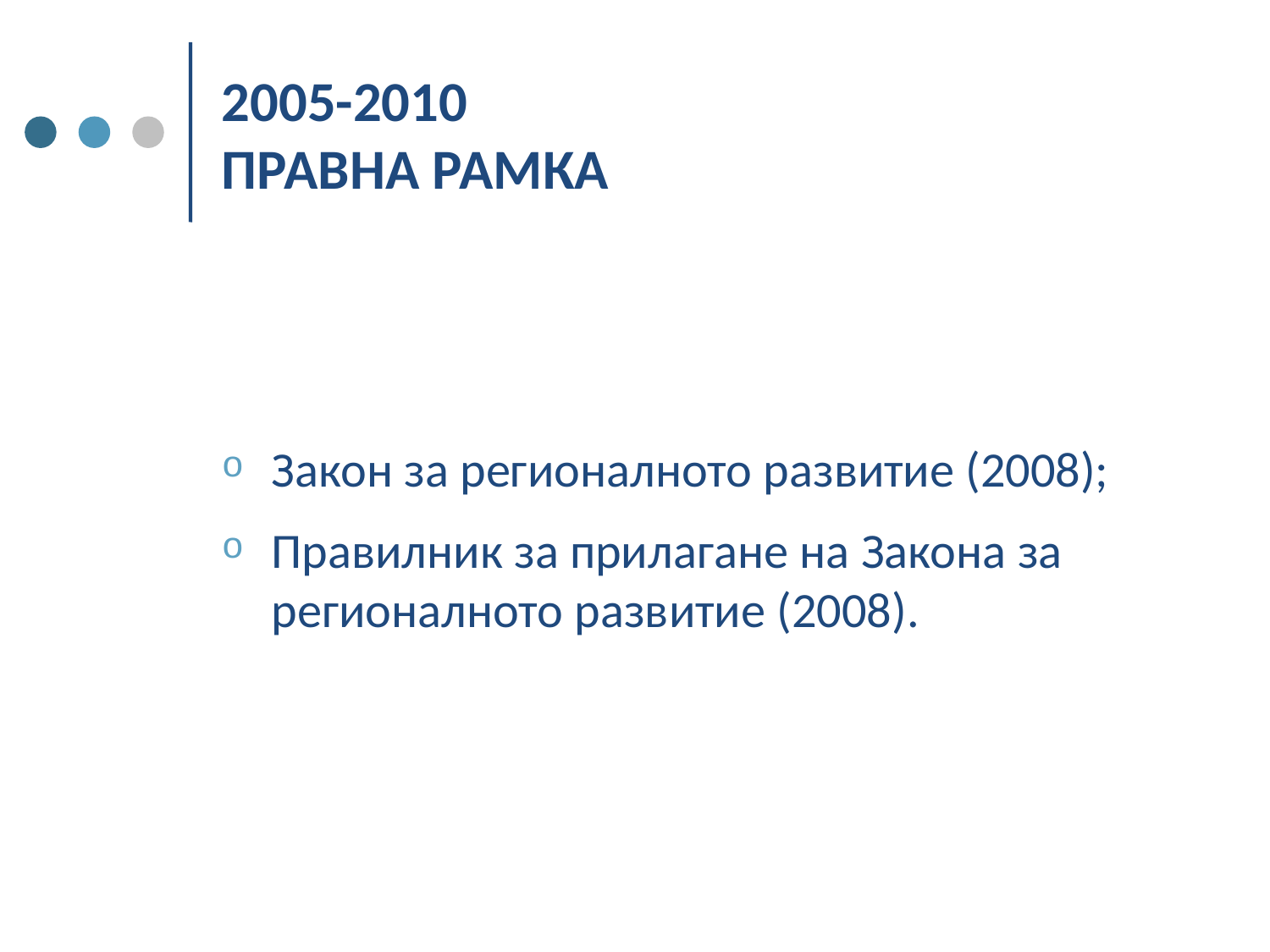

# 2005-2010 ПРАВНА РАМКА

Закон за регионалното развитие (2008);
Правилник за прилагане на Закона за регионалното развитие (2008).